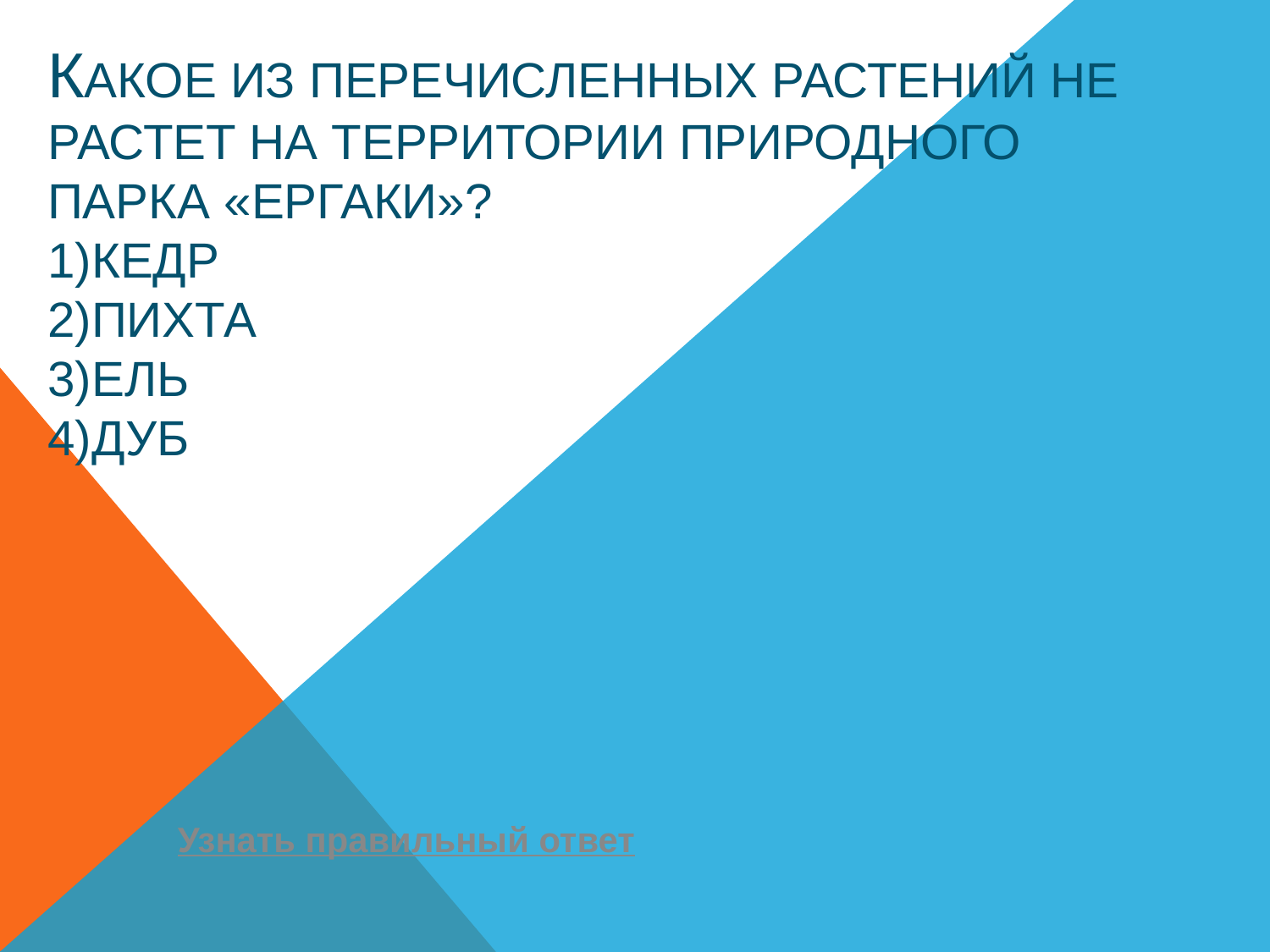

# Какое из перечисленных растений не растет на территории природного парка «Ергаки»? 1)кедр 2)пихта 3)ель 4)дуб
Узнать правильный ответ